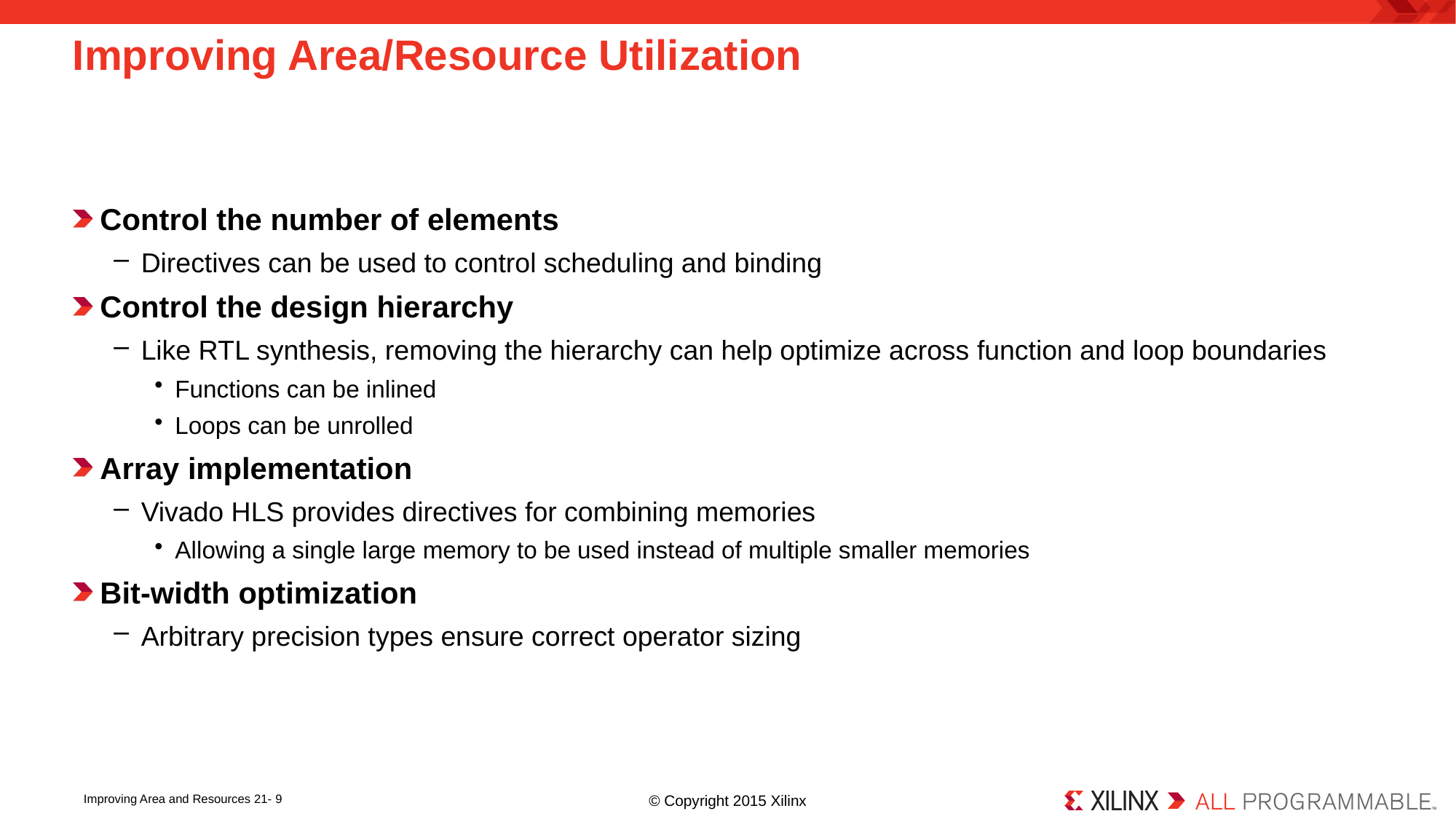

# Improving Area/Resource Utilization
Control the number of elements
Directives can be used to control scheduling and binding
Control the design hierarchy
Like RTL synthesis, removing the hierarchy can help optimize across function and loop boundaries
Functions can be inlined
Loops can be unrolled
Array implementation
Vivado HLS provides directives for combining memories
Allowing a single large memory to be used instead of multiple smaller memories
Bit-width optimization
Arbitrary precision types ensure correct operator sizing
Improving Area and Resources 21- 9
© Copyright 2015 Xilinx